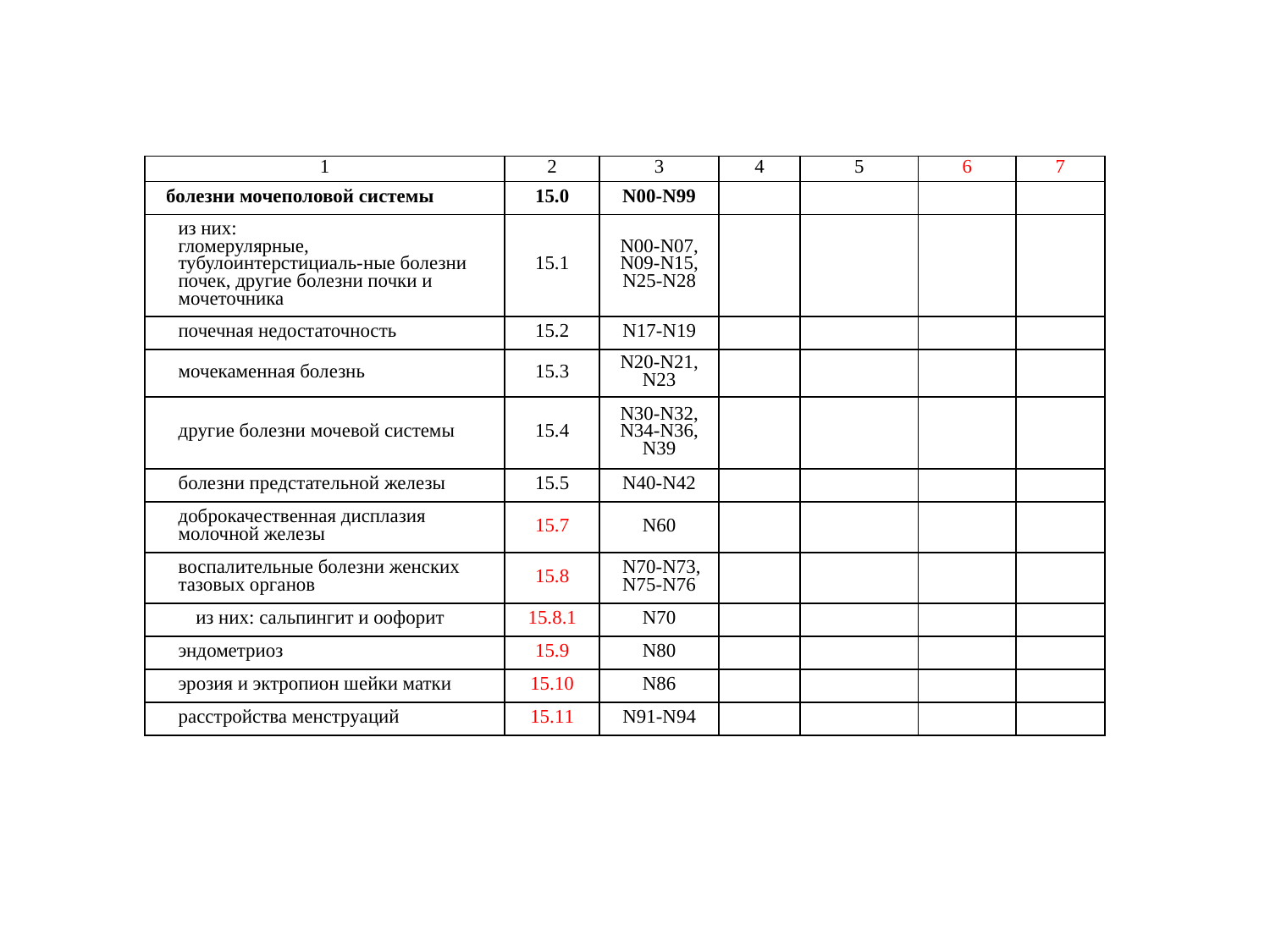

| 1 | 2 | 3 | 4 | 5 | 6 | 7 |
| --- | --- | --- | --- | --- | --- | --- |
| болезни мочеполовой системы | 15.0 | N00-N99 |  |  |  |  |
| из них: гломерулярные, тубулоинтерстициаль-ные болезни почек, другие болезни почки и мочеточника | 15.1 | N00-N07, N09-N15, N25-N28 |  |  |  |  |
| почечная недостаточность | 15.2 | N17-N19 |  |  |  |  |
| мочекаменная болезнь | 15.3 | N20-N21, N23 |  |  |  |  |
| другие болезни мочевой системы | 15.4 | N30-N32, N34-N36, N39 |  |  |  |  |
| болезни предстательной железы | 15.5 | N40-N42 |  |  |  |  |
| доброкачественная дисплазия молочной железы | 15.7 | N60 |  |  |  |  |
| воспалительные болезни женских тазовых органов | 15.8 | N70-N73, N75-N76 |  |  |  |  |
| из них: сальпингит и оофорит | 15.8.1 | N70 |  |  |  |  |
| эндометриоз | 15.9 | N80 |  |  |  |  |
| эрозия и эктропион шейки матки | 15.10 | N86 |  |  |  |  |
| расстройства менструаций | 15.11 | N91-N94 |  |  |  |  |